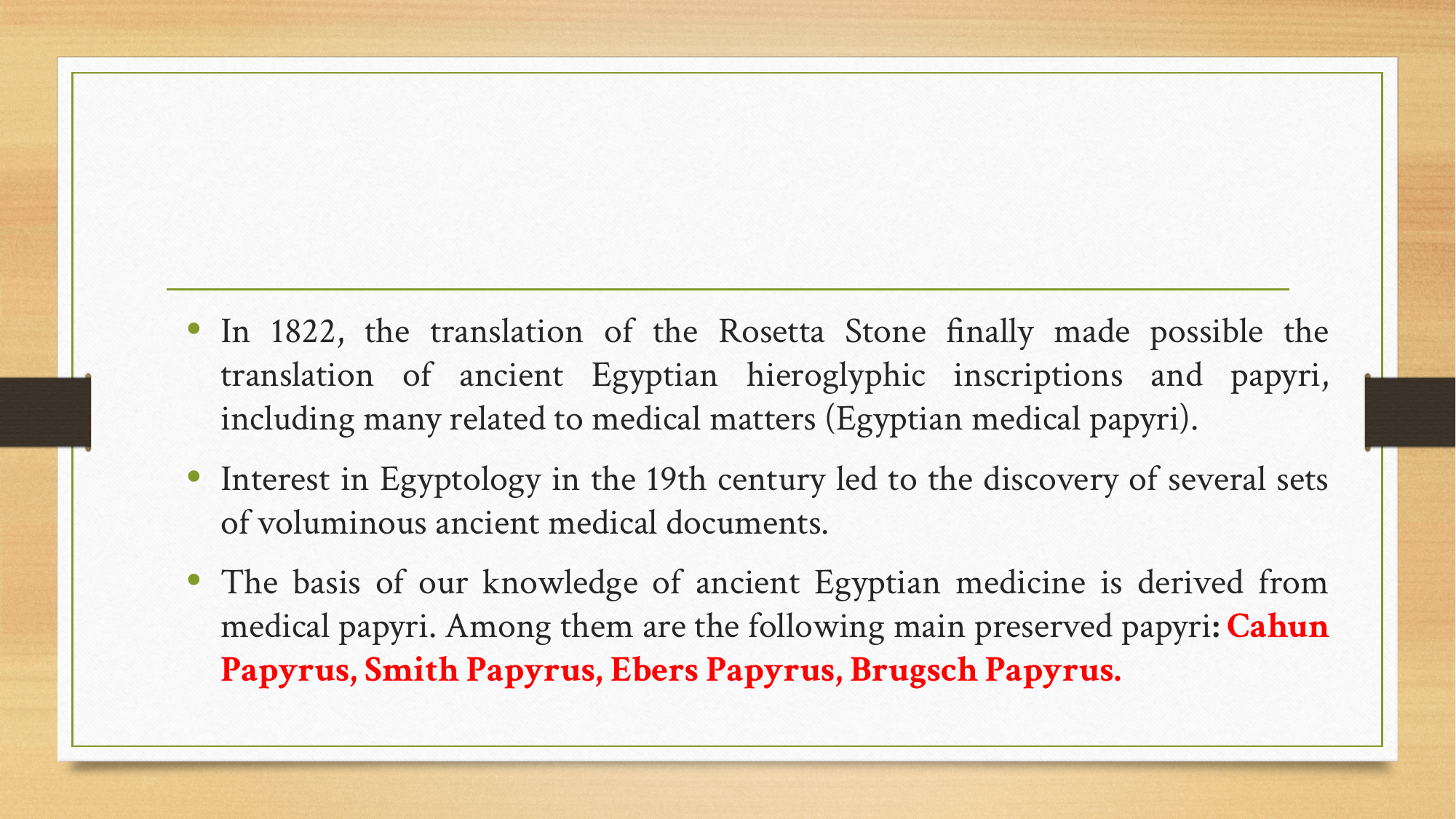

In 1822, the translation of the Rosetta Stone finally made possible the translation of ancient Egyptian hieroglyphic inscriptions and papyri, including many related to medical matters (Egyptian medical papyri).
Interest in Egyptology in the 19th century led to the discovery of several sets of voluminous ancient medical documents.
The basis of our knowledge of ancient Egyptian medicine is derived from medical papyri. Among them are the following main preserved papyri: Cahun Papyrus, Smith Papyrus, Ebers Papyrus, Brugsch Papyrus.